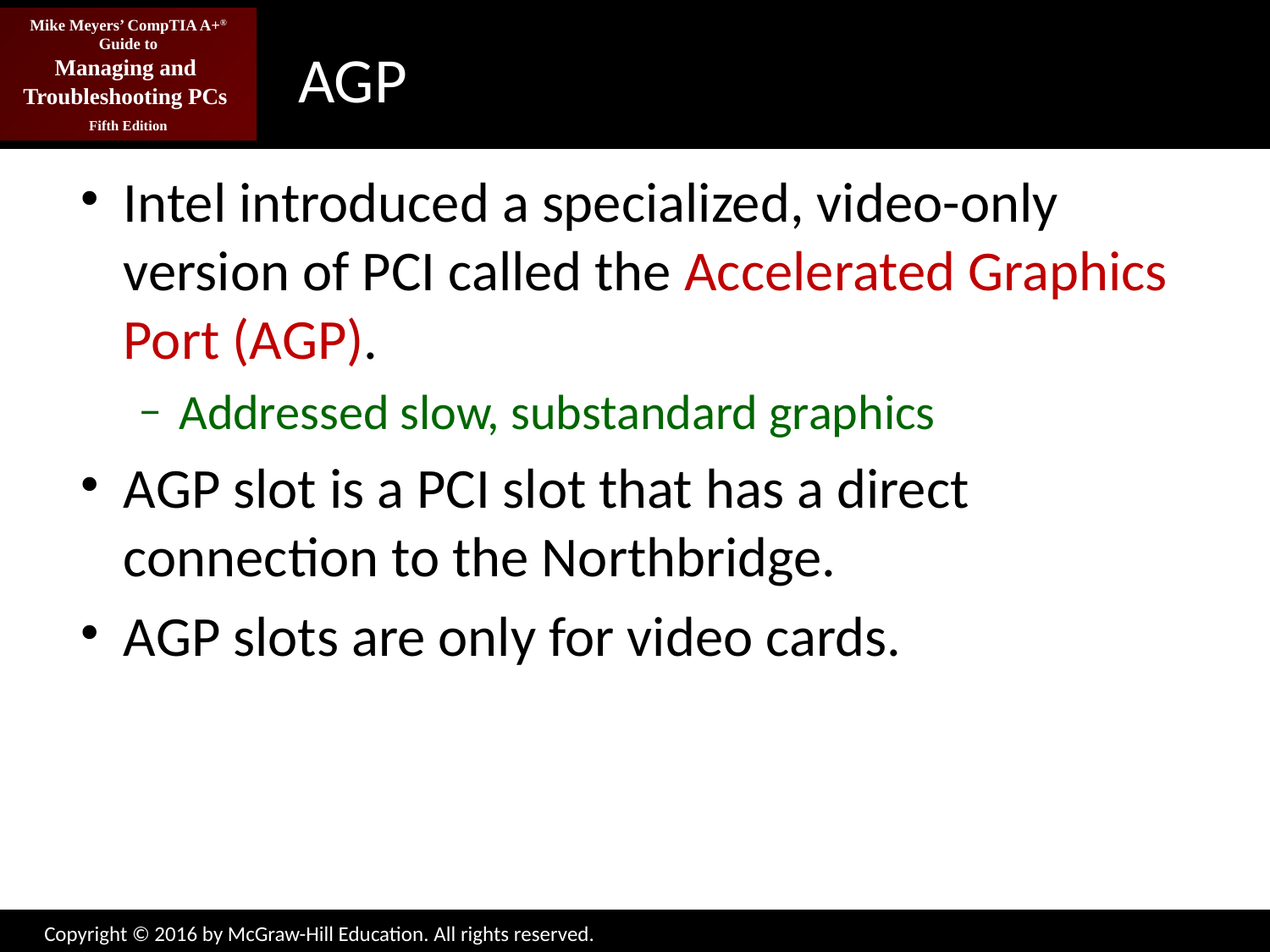

# AGP
Intel introduced a specialized, video-only version of PCI called the Accelerated Graphics Port (AGP).
Addressed slow, substandard graphics
AGP slot is a PCI slot that has a direct connection to the Northbridge.
AGP slots are only for video cards.